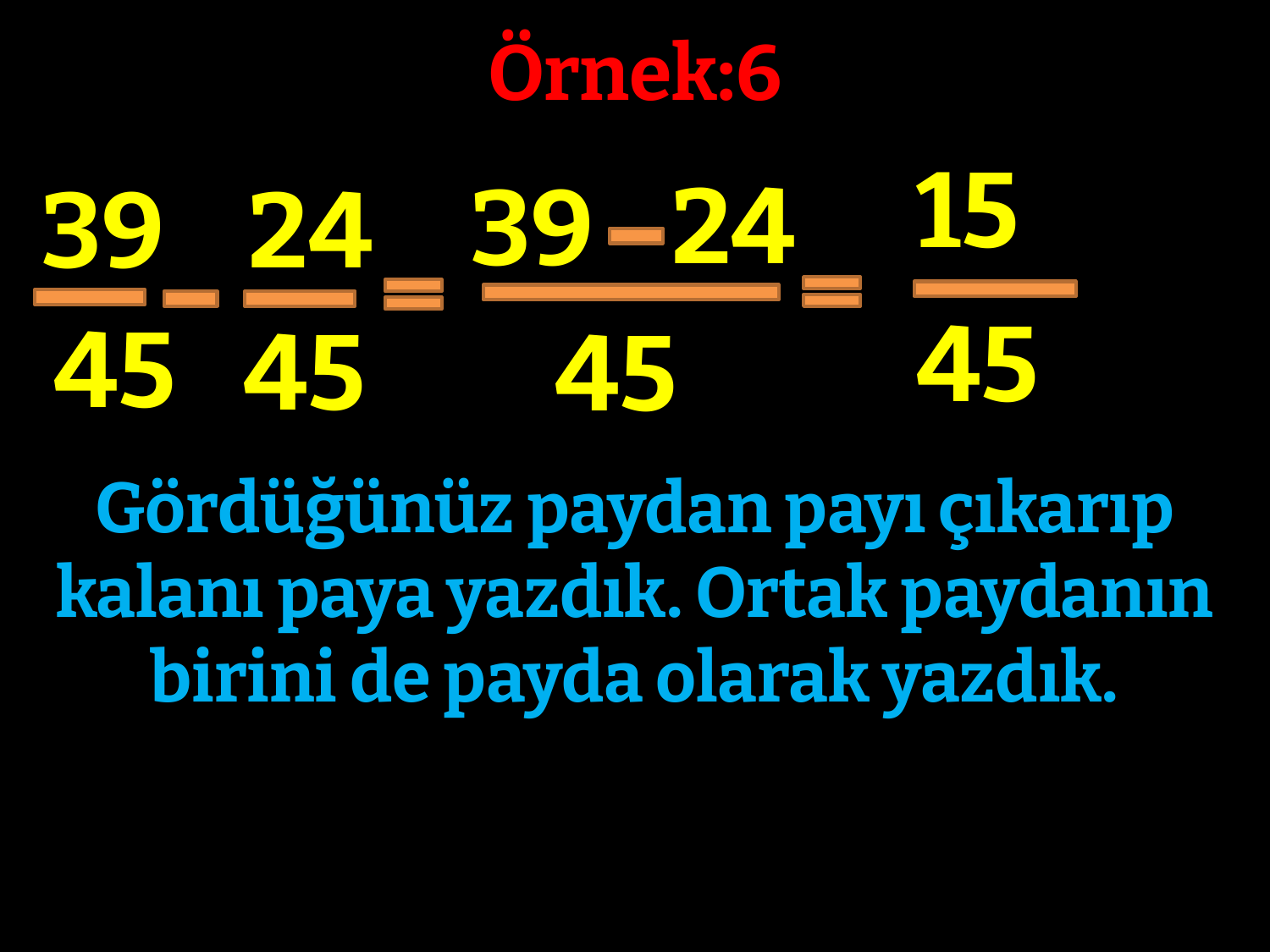

Örnek:6
15
24
39
24
39

45
45
#
45
45
Gördüğünüz paydan payı çıkarıp kalanı paya yazdık. Ortak paydanın birini de payda olarak yazdık.